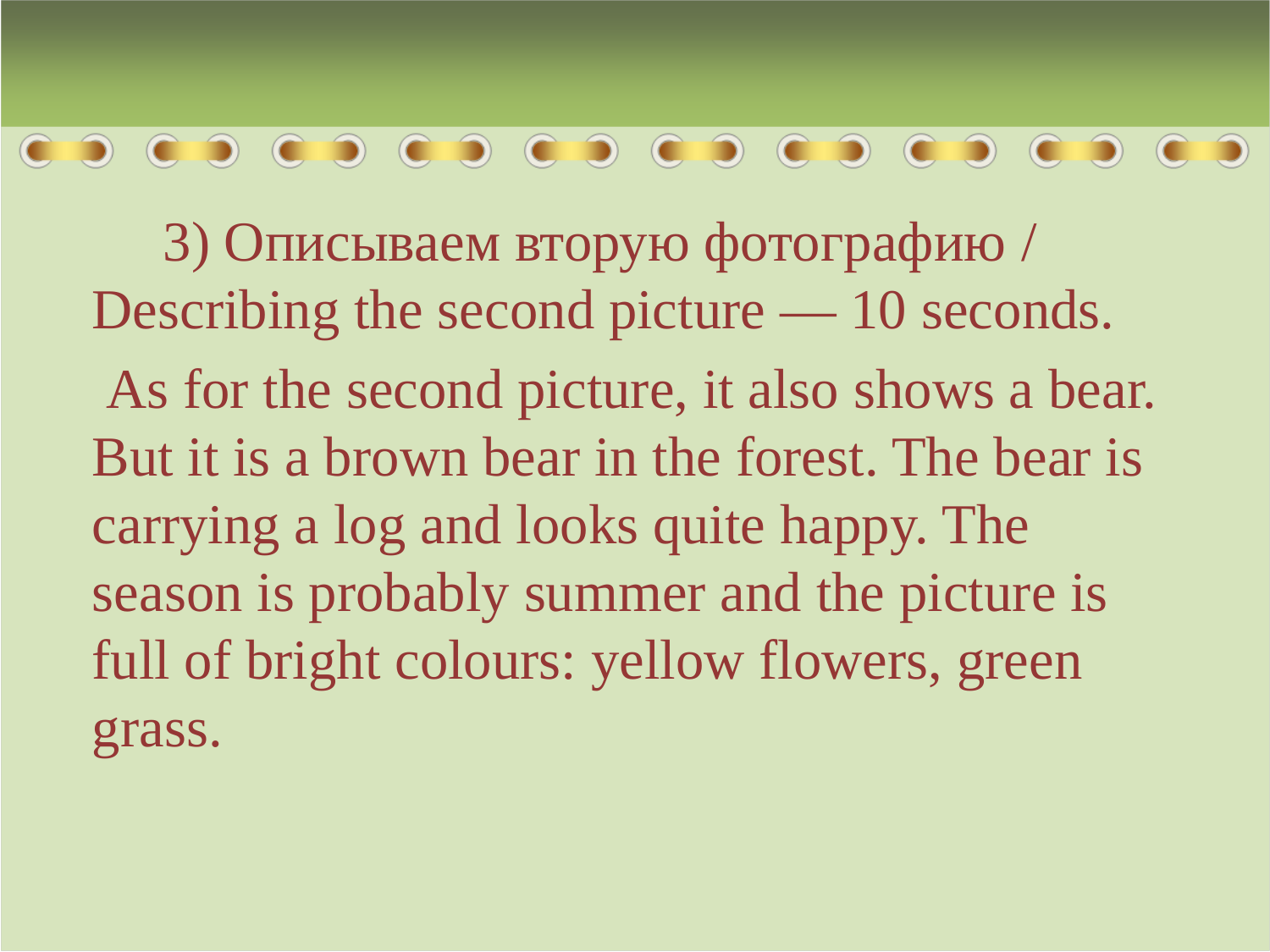

3) Описываем вторую фотографию / Describing the second picture — 10 seconds.
 As for the second picture, it also shows a bear. But it is a brown bear in the forest. The bear is carrying a log and looks quite happy. The season is probably summer and the picture is full of bright colours: yellow flowers, green grass.